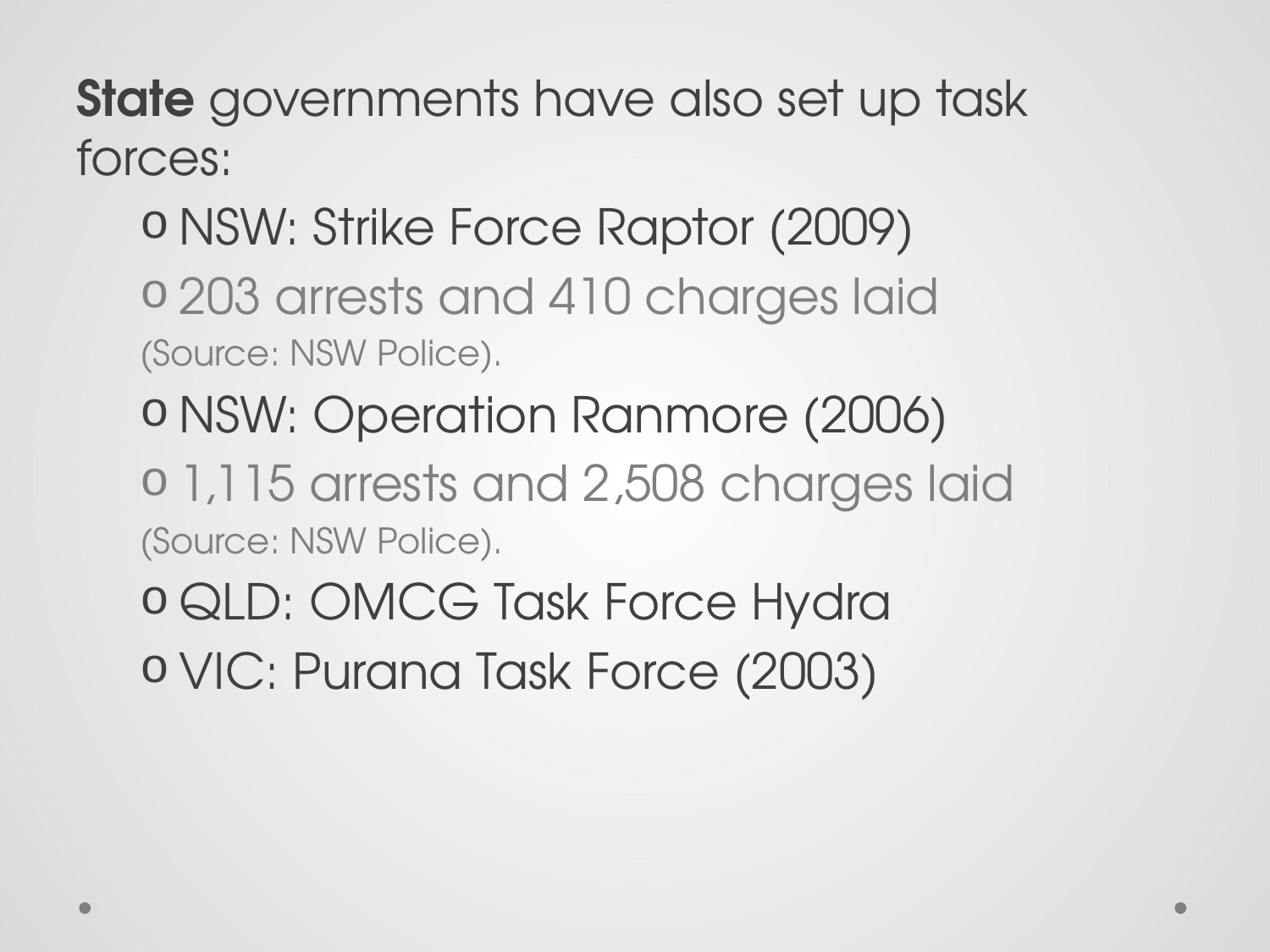

State governments have also set up task forces:
NSW: Strike Force Raptor (2009)
203 arrests and 410 charges laid
(Source: NSW Police).
NSW: Operation Ranmore (2006)
1,115 arrests and 2,508 charges laid
(Source: NSW Police).
QLD: OMCG Task Force Hydra
VIC: Purana Task Force (2003)